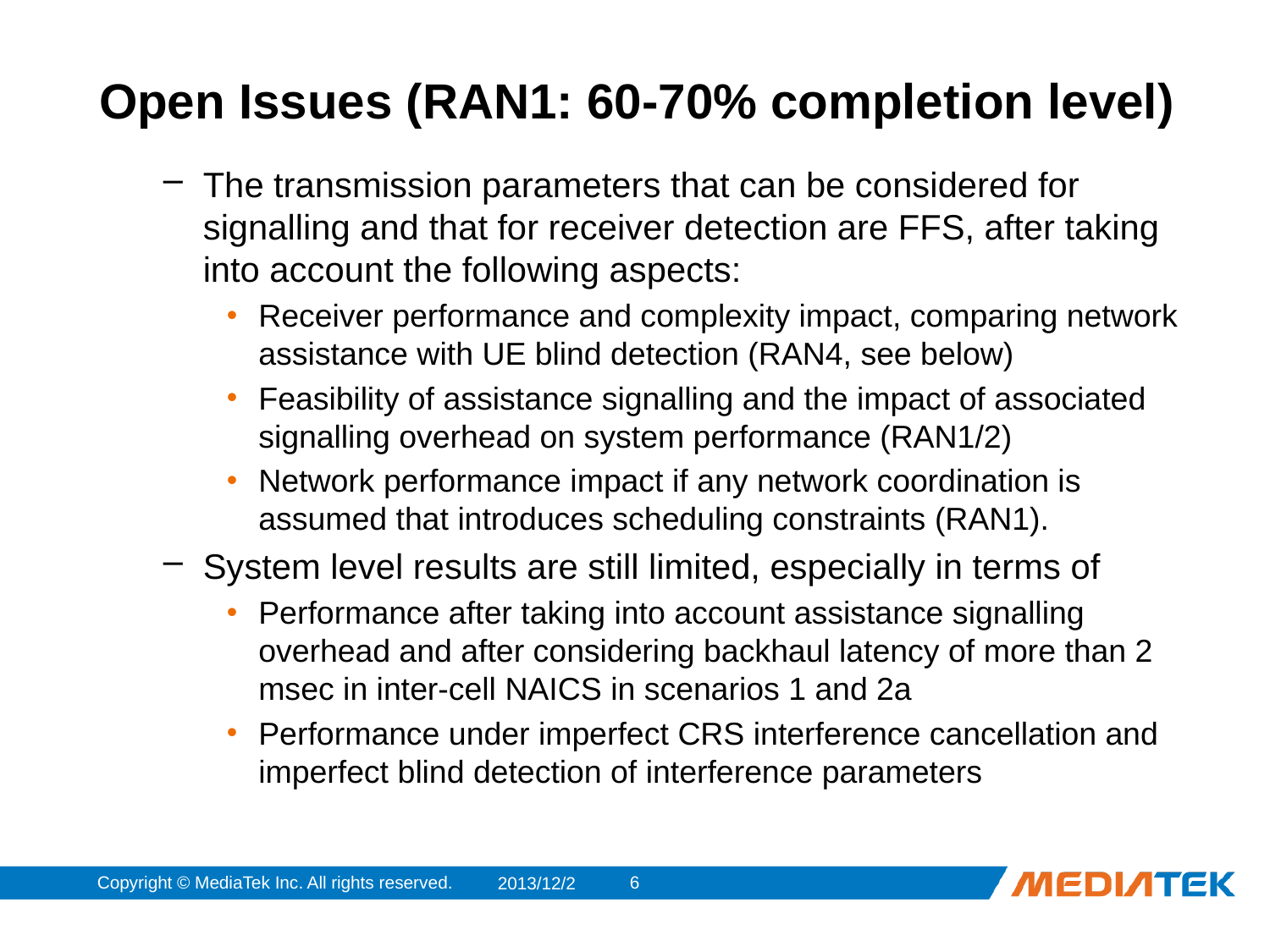

# Open Issues (RAN1: 60-70% completion level)
The transmission parameters that can be considered for signalling and that for receiver detection are FFS, after taking into account the following aspects:
Receiver performance and complexity impact, comparing network assistance with UE blind detection (RAN4, see below)
Feasibility of assistance signalling and the impact of associated signalling overhead on system performance (RAN1/2)
Network performance impact if any network coordination is assumed that introduces scheduling constraints (RAN1).
System level results are still limited, especially in terms of
Performance after taking into account assistance signalling overhead and after considering backhaul latency of more than 2 msec in inter-cell NAICS in scenarios 1 and 2a
Performance under imperfect CRS interference cancellation and imperfect blind detection of interference parameters
Copyright © MediaTek Inc. All rights reserved.
6
2013/12/2